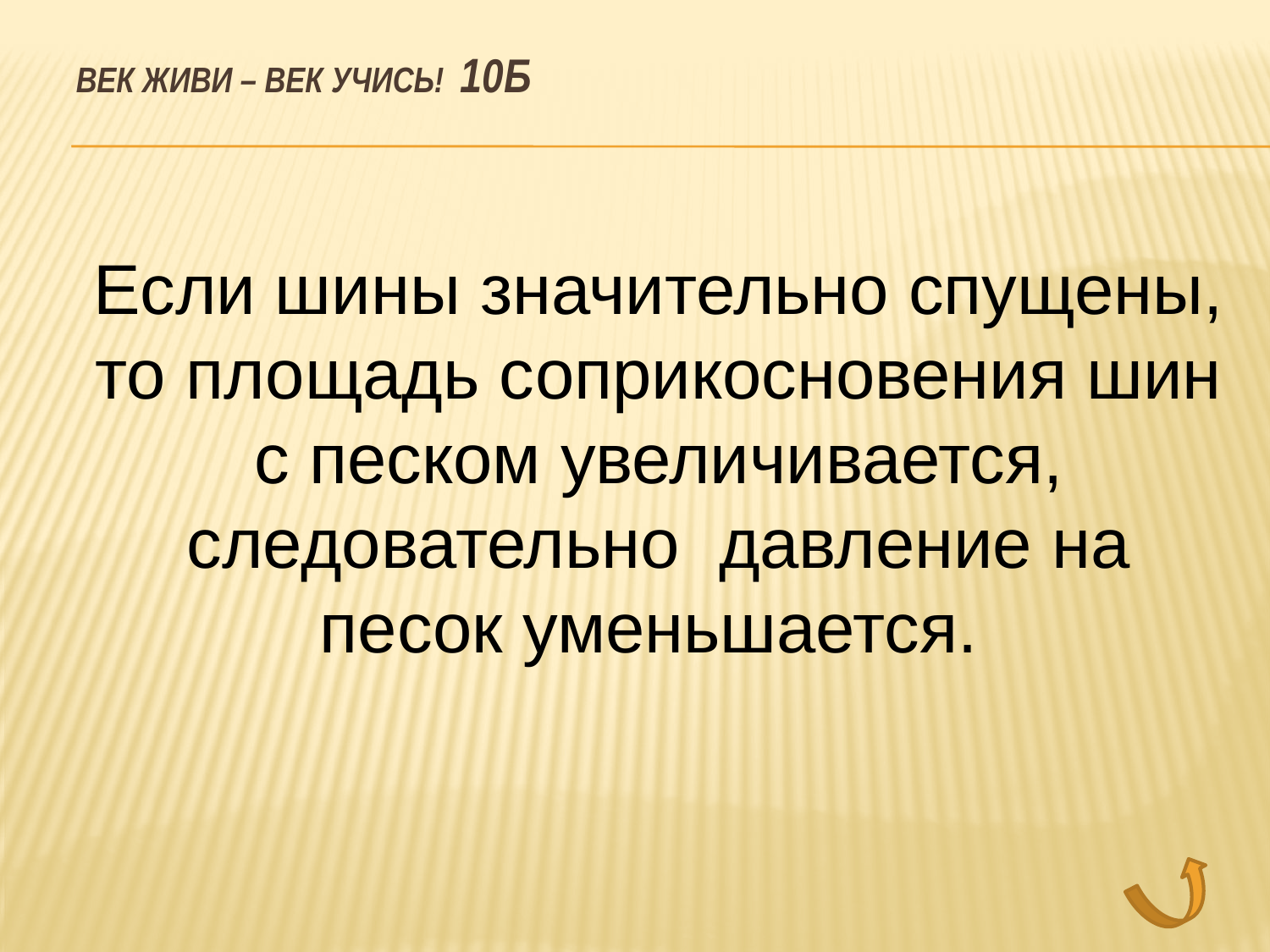

# Век живи – век учись!  10б
	Если шины значительно спущены, то площадь соприкосновения шин с песком увеличивается, следовательно  давление на песок уменьшается.